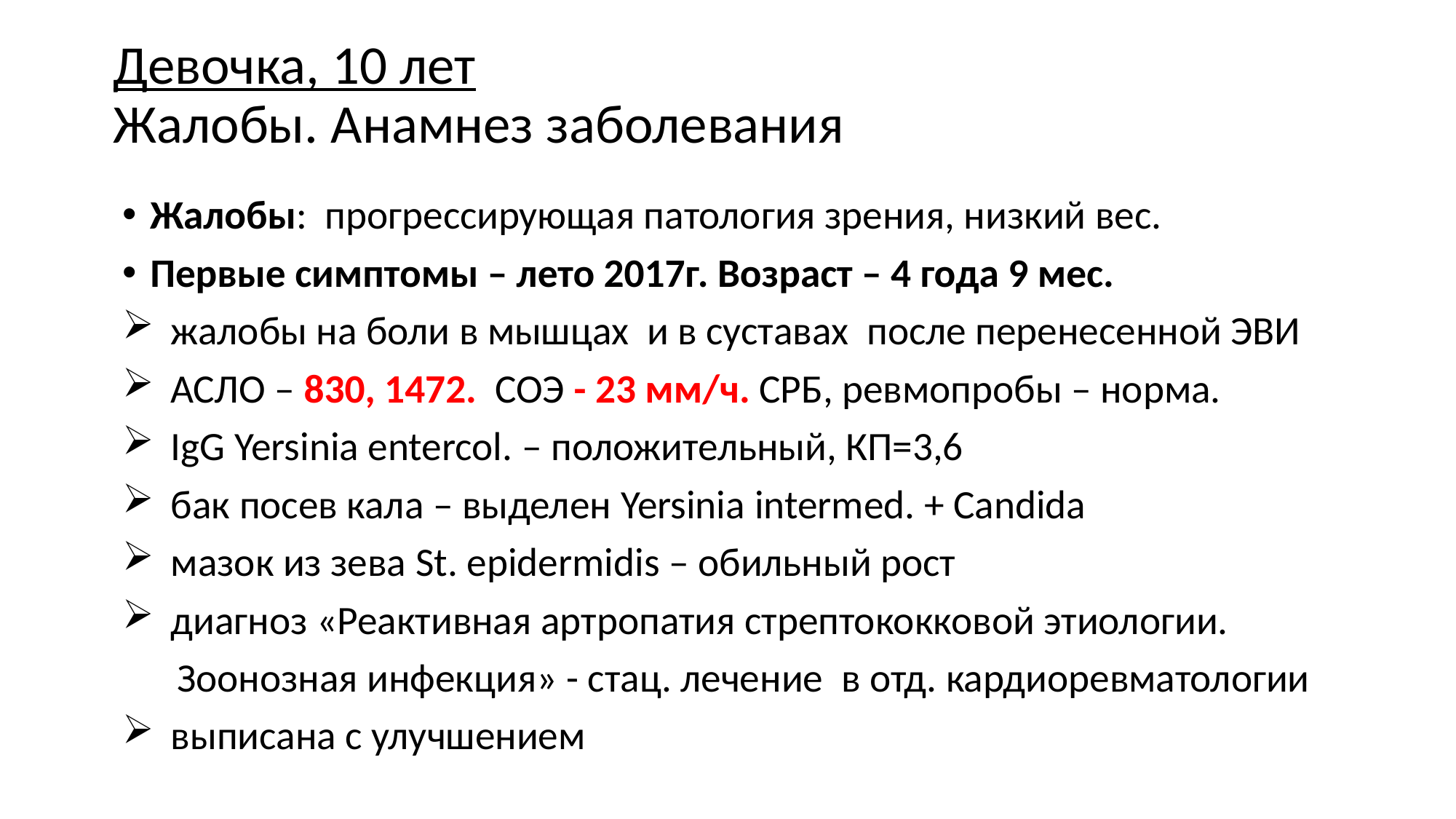

# Девочка, 10 лет Жалобы. Анамнез заболевания
Жалобы:  прогрессирующая патология зрения, низкий вес.
Первые симптомы – лето 2017г. Возраст – 4 года 9 мес.
  жалобы на боли в мышцах  и в суставах  после перенесенной ЭВИ
  АСЛО – 830, 1472.  СОЭ - 23 мм/ч. СРБ, ревмопробы – норма.
  IgG Yersinia entercol. – положительный, КП=3,6
  бак посев кала – выделен Yersinia intermed. + Candida
  мазок из зева St. epidermidis – обильный рост
  диагноз «Реактивная артропатия стрептококковой этиологии.
      Зоонозная инфекция» - стац. лечение  в отд. кардиоревматологии
  выписана с улучшением